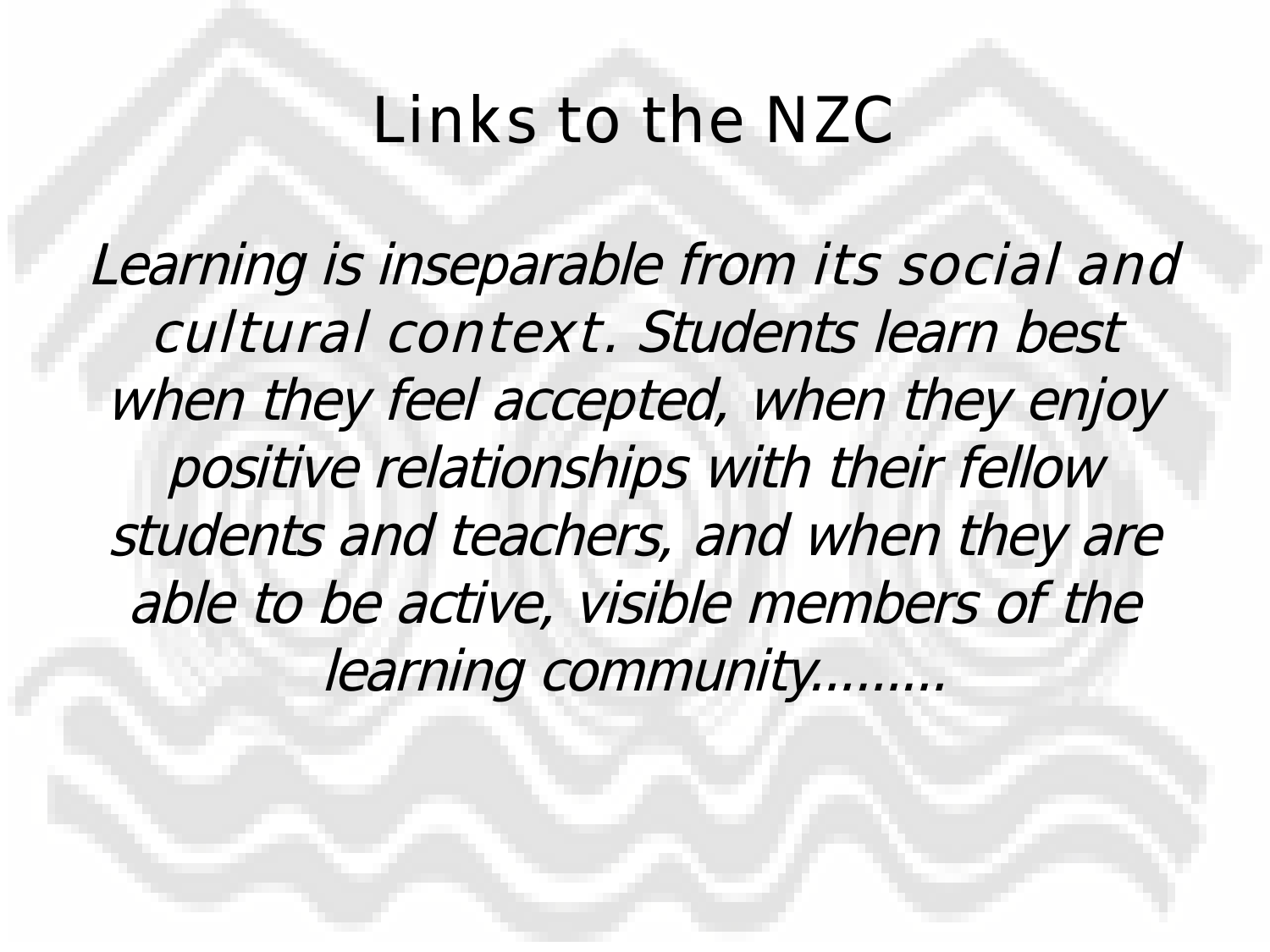

# Links to the NZC
Learning is inseparable from its social and cultural context. Students learn best when they feel accepted, when they enjoy positive relationships with their fellow students and teachers, and when they are able to be active, visible members of the learning community………